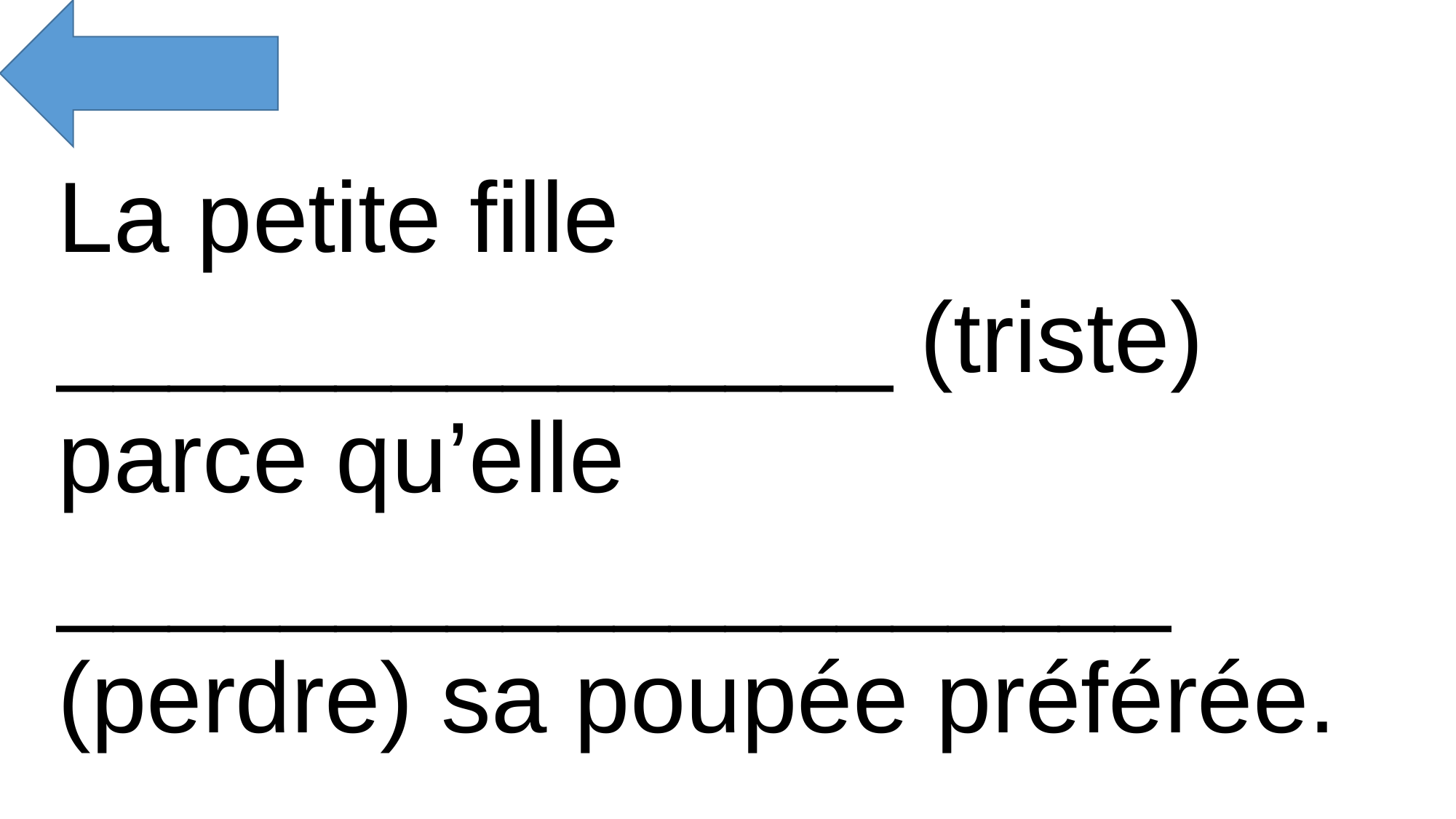

La petite fille _______________ (triste) parce qu’elle ____________________ (perdre) sa poupée préférée.